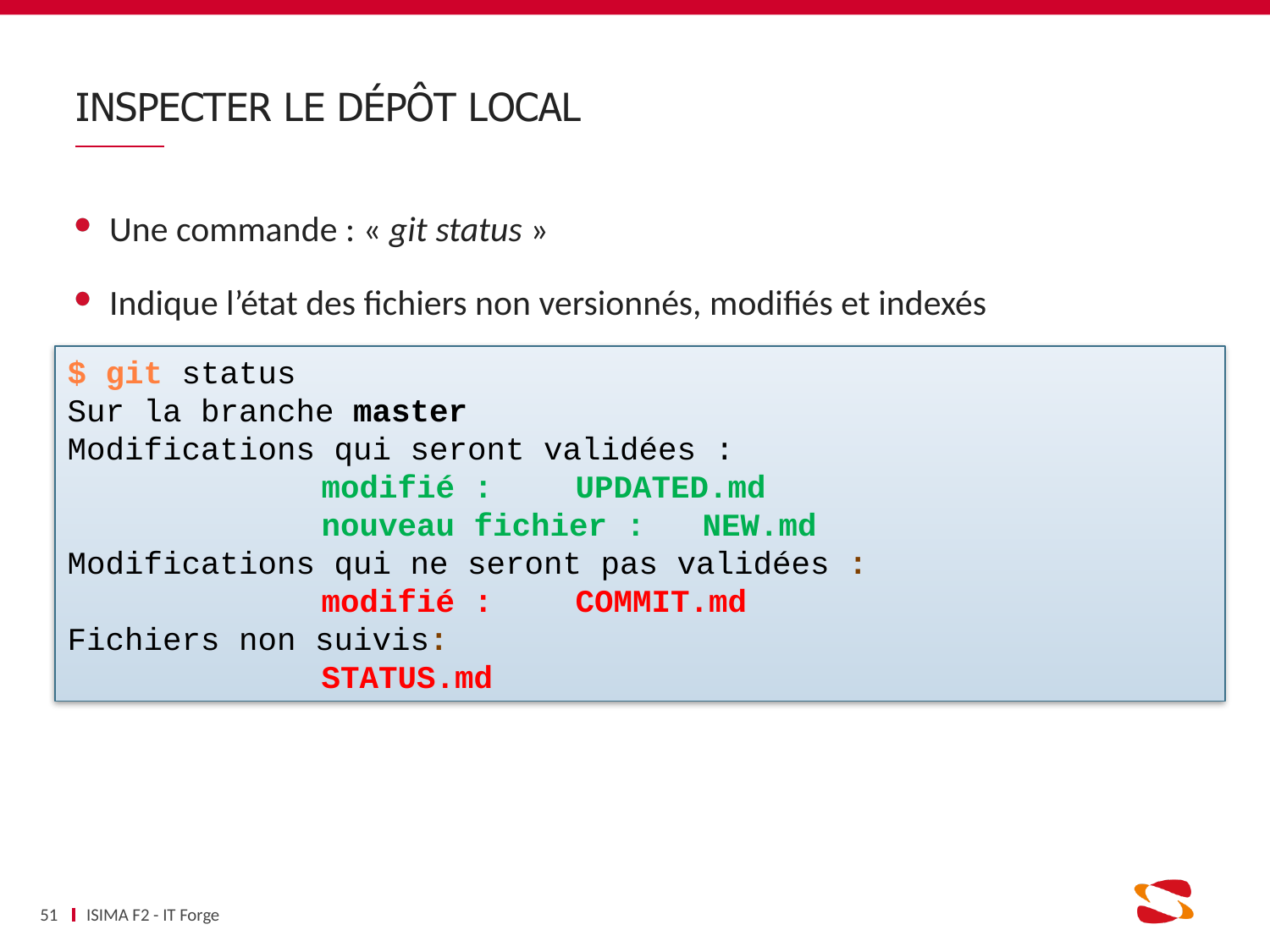

# Inspecter le dépôt local
Une commande : « git status »
Indique l’état des fichiers non versionnés, modifiés et indexés

$ git status
Sur la branche master
Modifications qui seront validées :
		modifié :	UPDATED.md
		nouveau fichier :	NEW.md
Modifications qui ne seront pas validées :
		modifié :	COMMIT.md
Fichiers non suivis:
		STATUS.md
51
ISIMA F2 - IT Forge